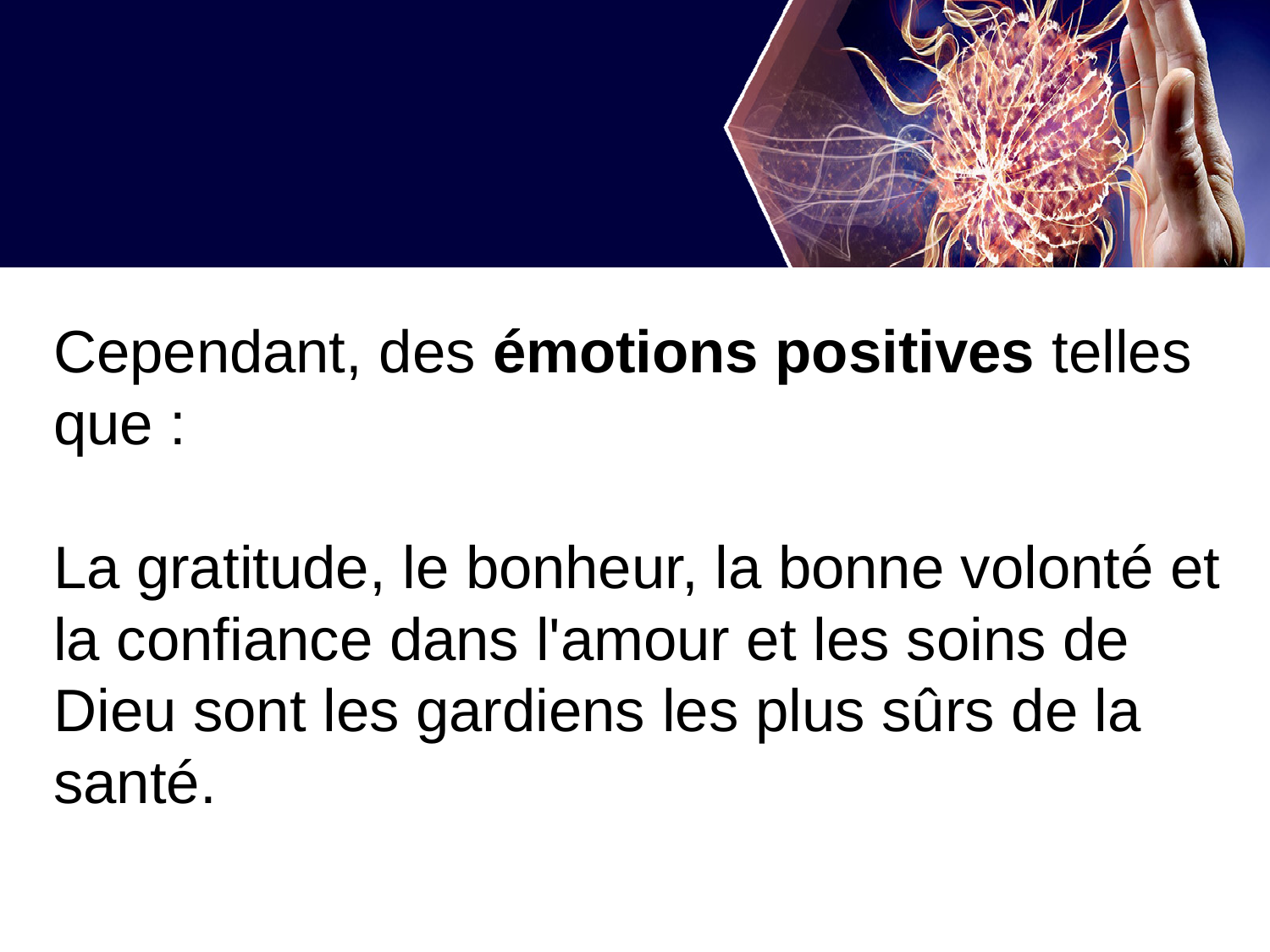

Cependant, des émotions positives telles que :

La gratitude, le bonheur, la bonne volonté et la confiance dans l'amour et les soins de Dieu sont les gardiens les plus sûrs de la santé.